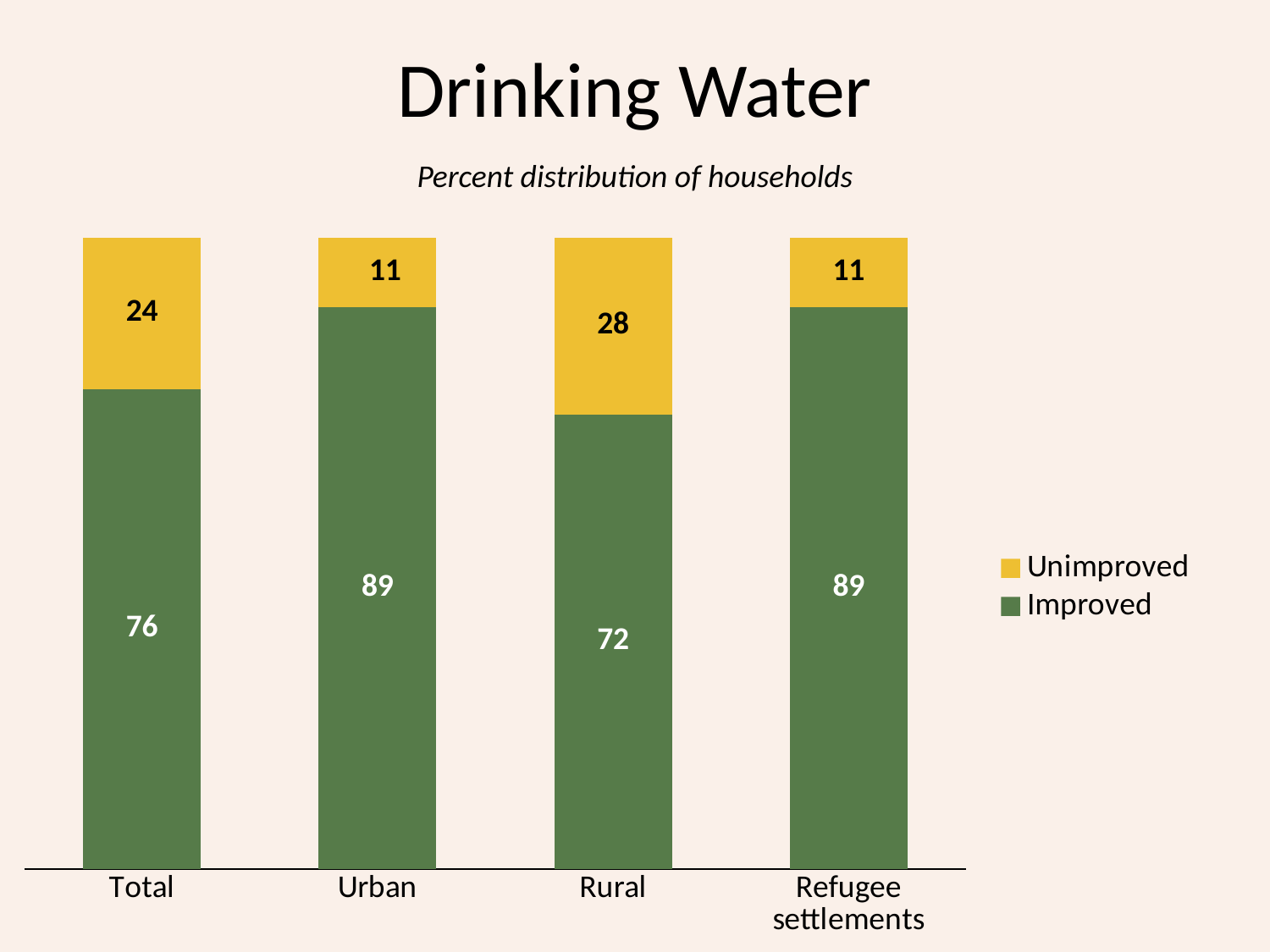

# Drinking Water
Percent distribution of households

### Chart

| Category | Improved | Unimproved |
|---|---|---|
| Total | 76.0 | 24.0 |
| Urban | 89.0 | 11.0 |
| Rural | 72.0 | 28.0 |
| Refugee settlements | 89.0 | 11.0 |